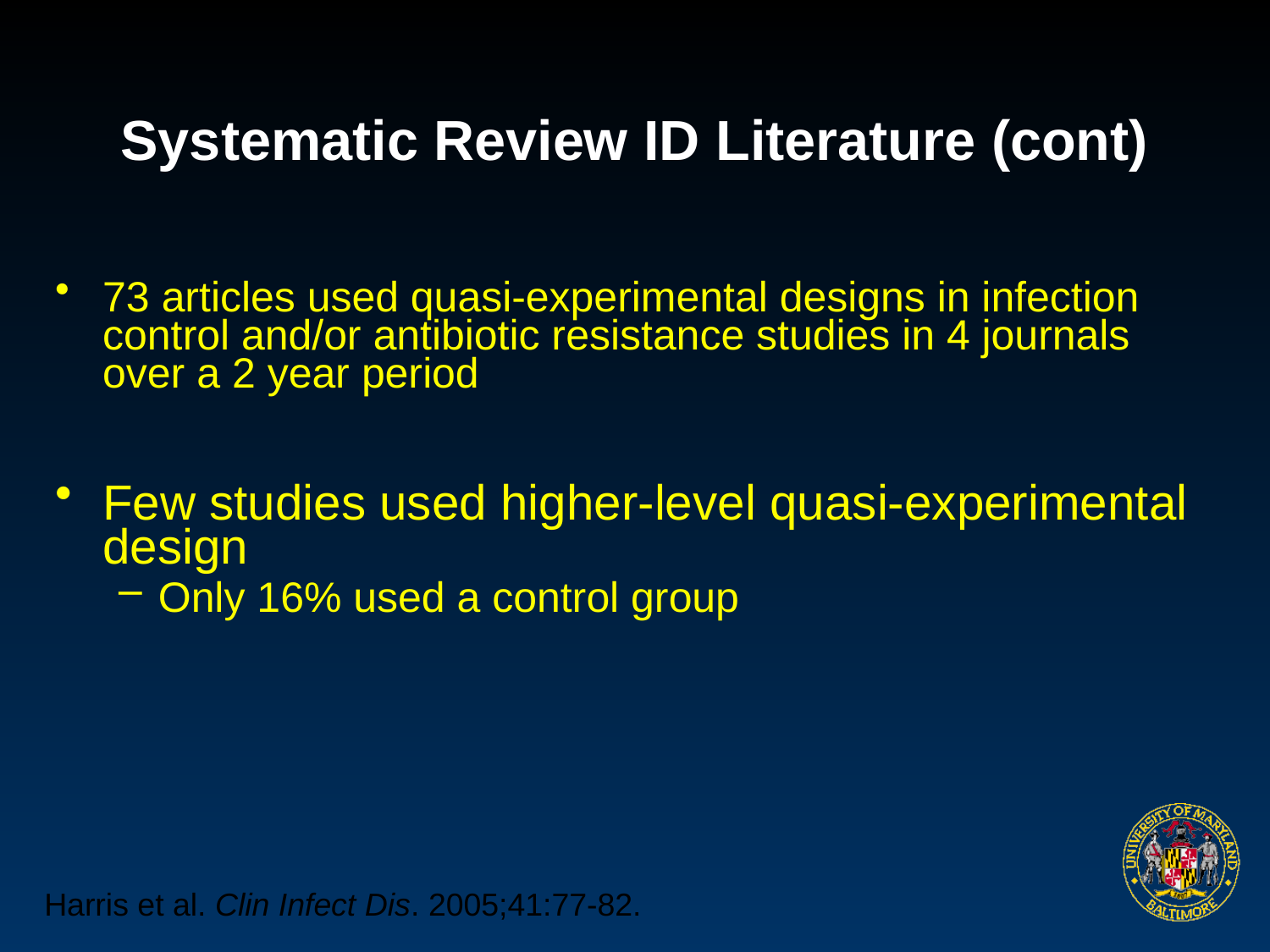

# Systematic Review ID Literature (cont)
73 articles used quasi-experimental designs in infection control and/or antibiotic resistance studies in 4 journals over a 2 year period

Few studies used higher-level quasi-experimental design
Only 16% used a control group
Harris et al. Clin Infect Dis. 2005;41:77-82.